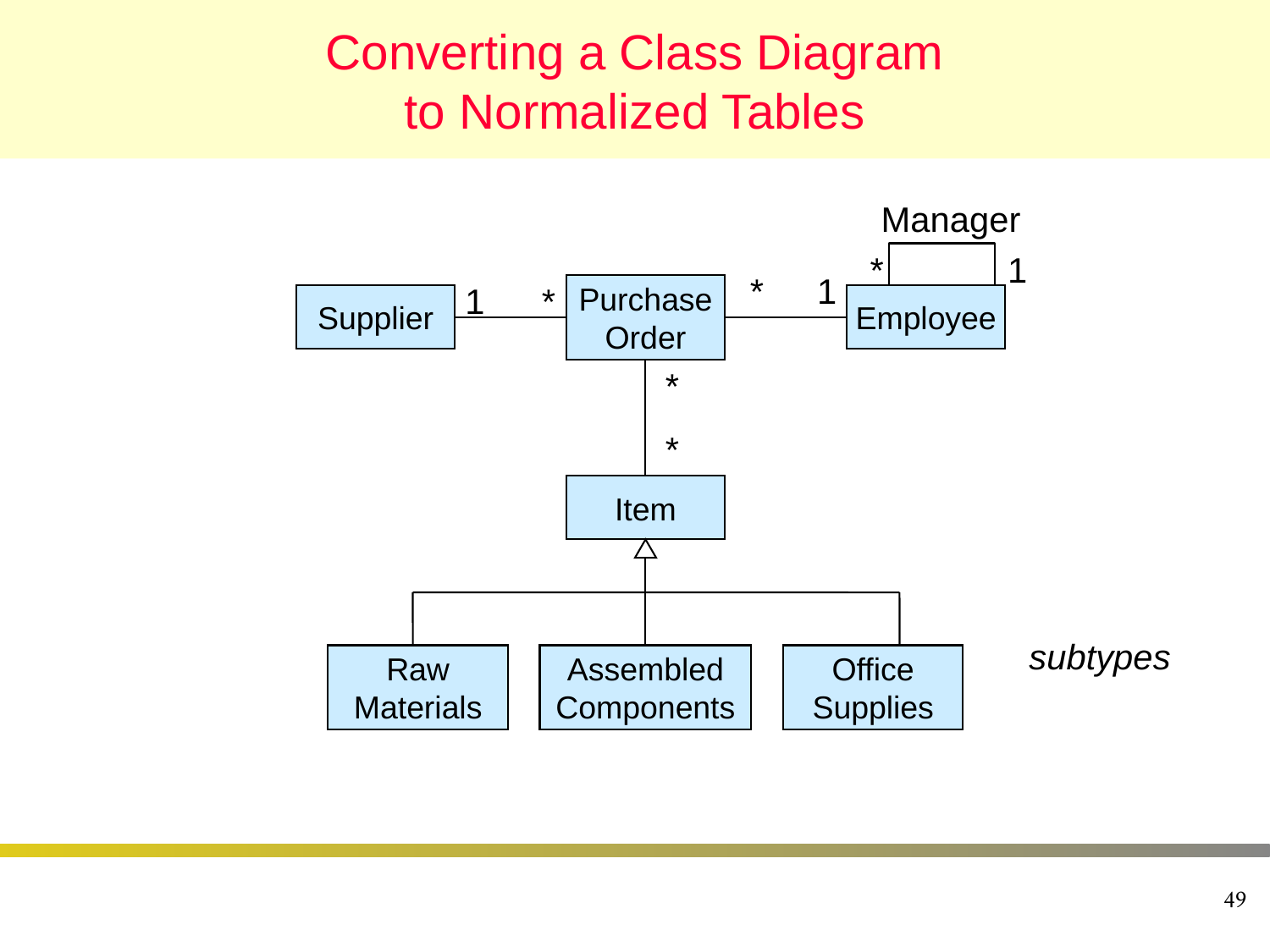

# Converting a Class Diagram to Normalized Tables
Manager
*
1

*
1
1
*
Purchase
Order
Supplier
Employee
*
*
Item

subtypes
Raw
Materials
Assembled
Components
Office
Supplies
49